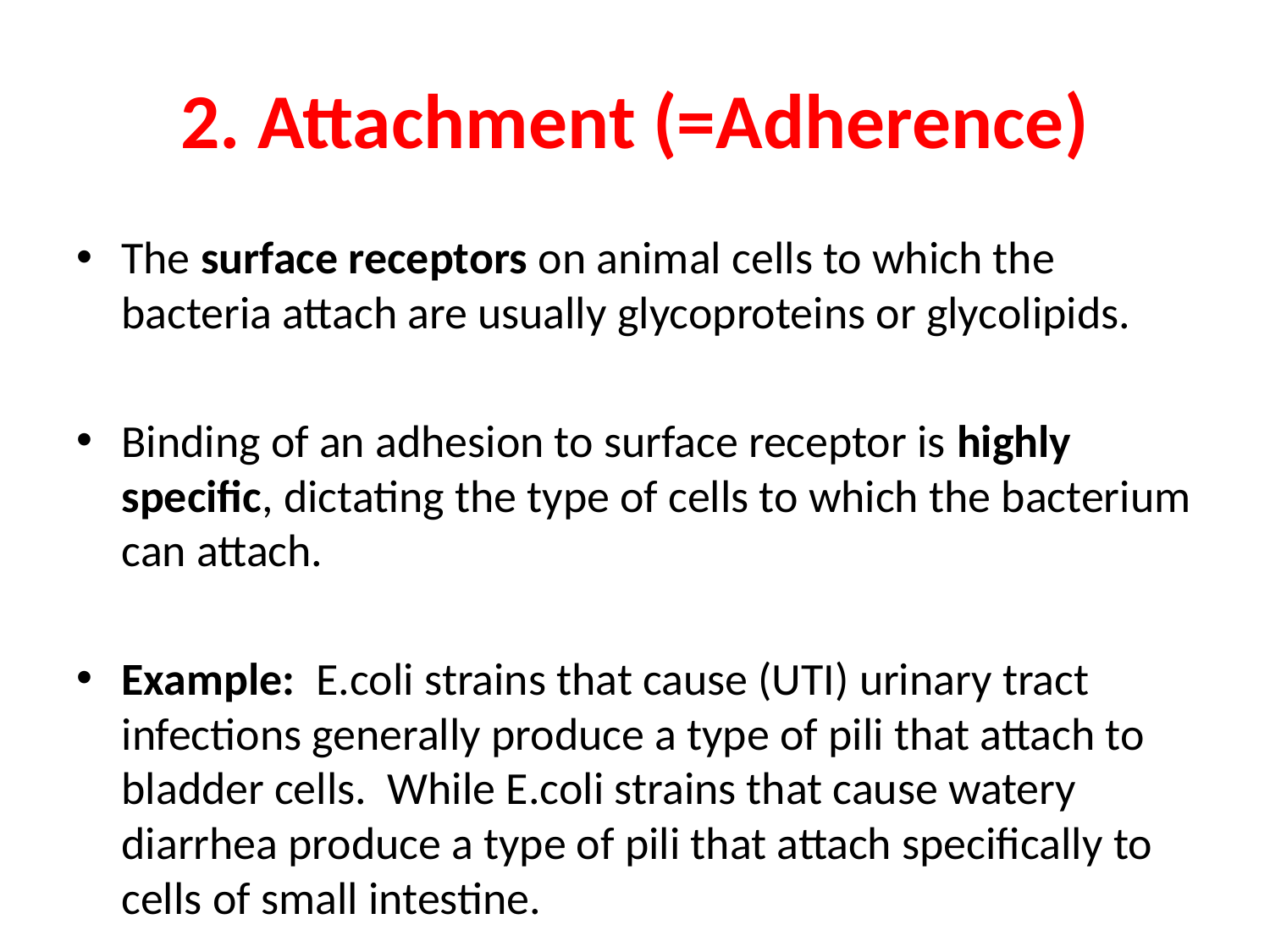

# 2. Attachment (=Adherence)
The surface receptors on animal cells to which the bacteria attach are usually glycoproteins or glycolipids.

Binding of an adhesion to surface receptor is highly specific, dictating the type of cells to which the bacterium can attach.

Example:  E.coli strains that cause (UTI) urinary tract infections generally produce a type of pili that attach to bladder cells.  While E.coli strains that cause watery diarrhea produce a type of pili that attach specifically to cells of small intestine.